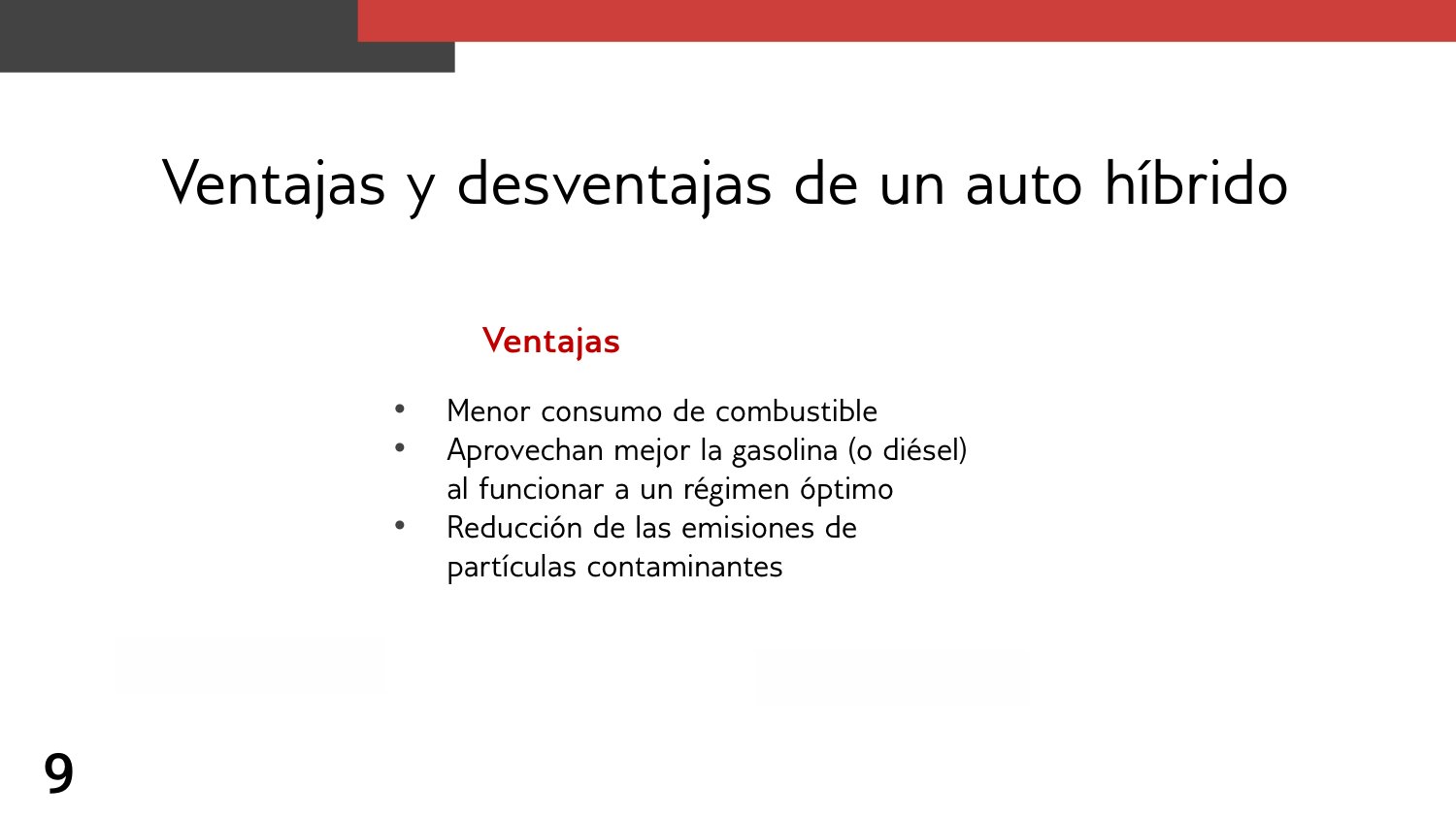

# Ventajas y desventajas de un auto híbrido
Ventajas
Menor consumo de combustible
Aprovechan mejor la gasolina (o diésel) al funcionar a un régimen óptimo
Reducción de las emisiones de partículas contaminantes

9